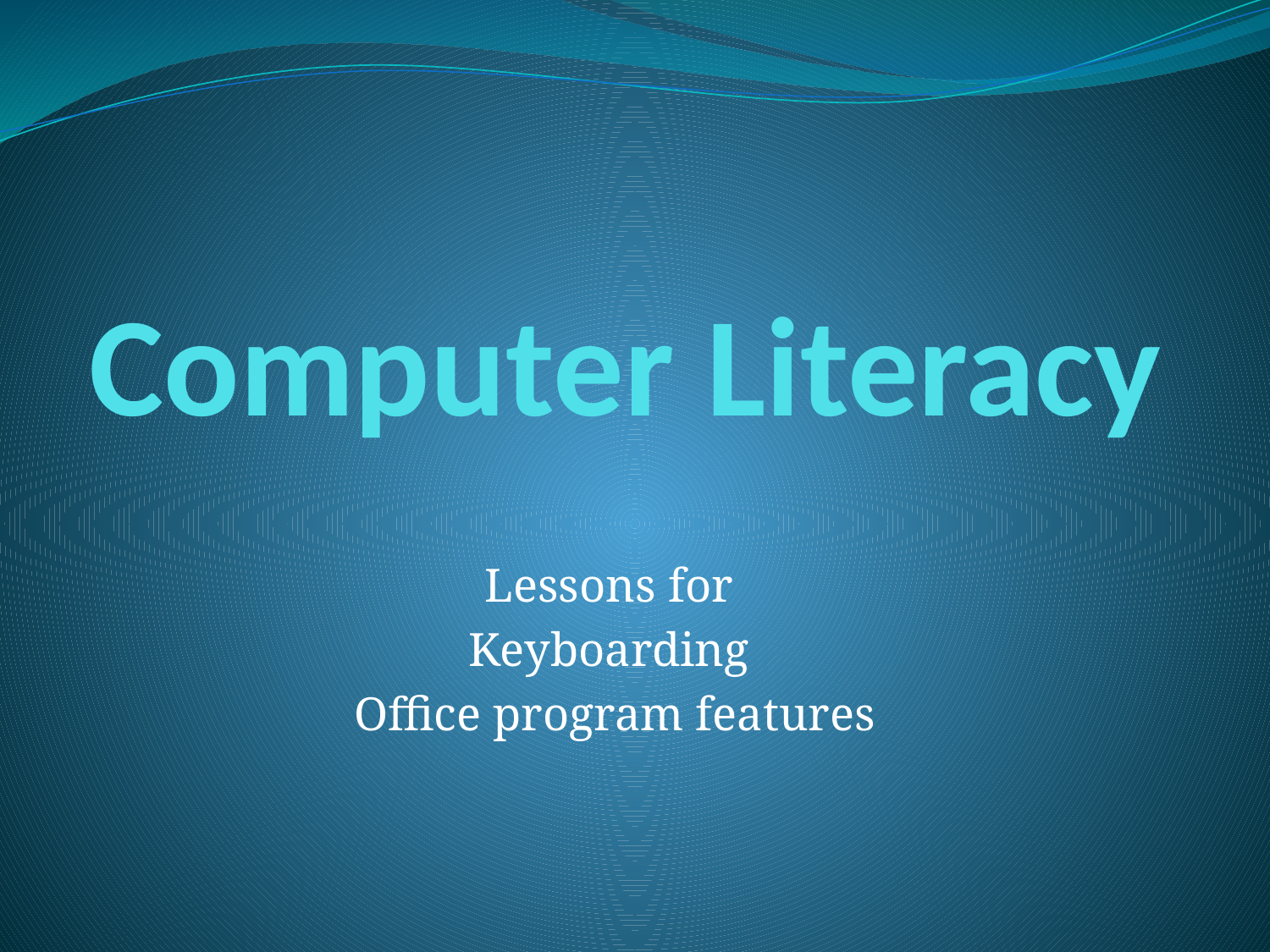

# Computer Literacy
Lessons for
Keyboarding
Office program features